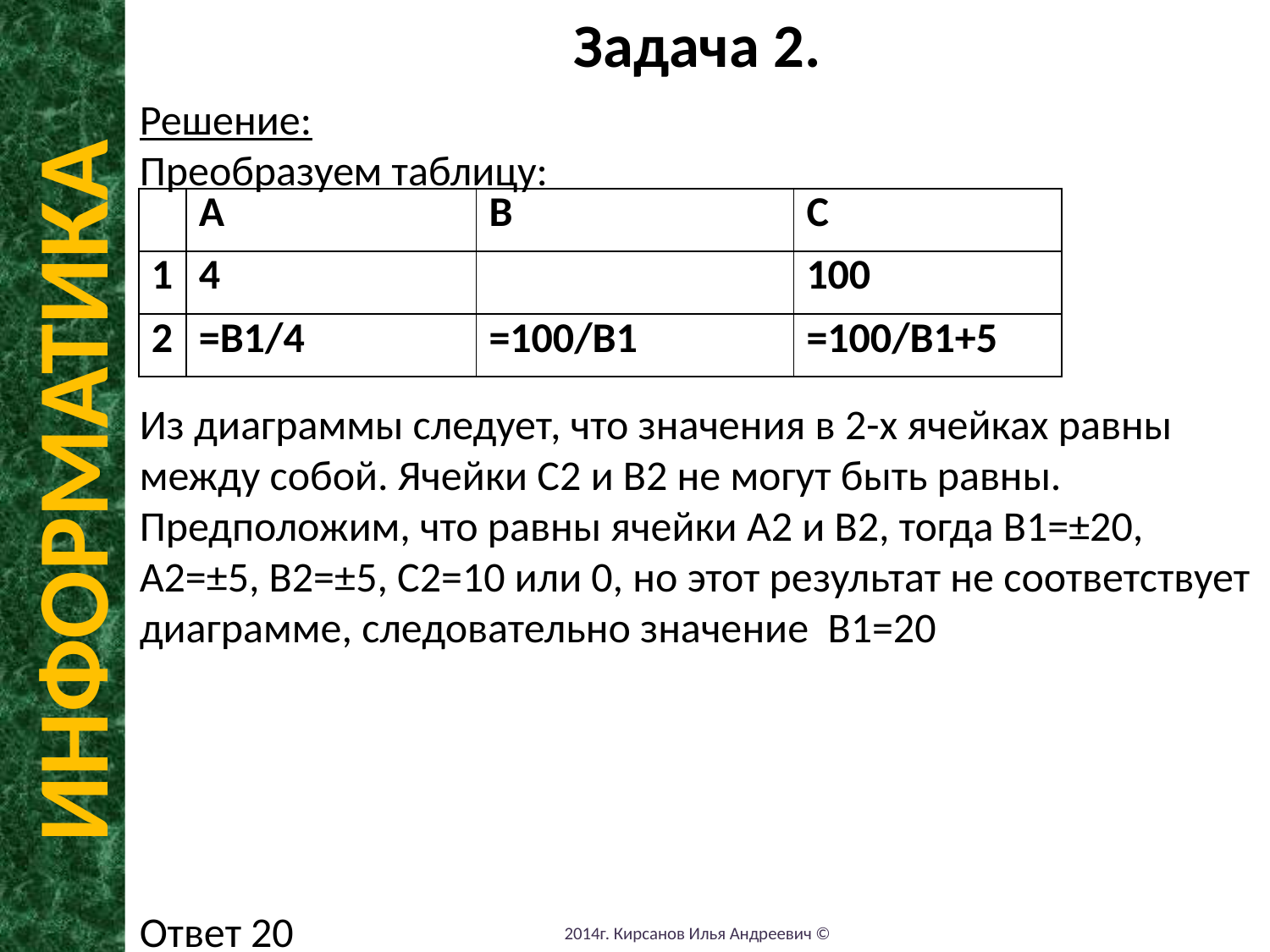

Задача 2.

Решение:
Преобразуем таблицу:

Из диаграммы следует, что значения в 2-х ячейках равны между собой. Ячейки С2 и В2 не могут быть равны. Предположим, что равны ячейки А2 и В2, тогда В1=±20, А2=±5, В2=±5, С2=10 или 0, но этот результат не соответствует диаграмме, следовательно значение  В1=20

Ответ 20

|  | A | B | C |
| --- | --- | --- | --- |
| 1 | 4 |  | 100 |
| 2 | =B1/4 | =100/B1 | =100/B1+5 |
ИНФОРМАТИКА
2014г. Кирсанов Илья Андреевич ©